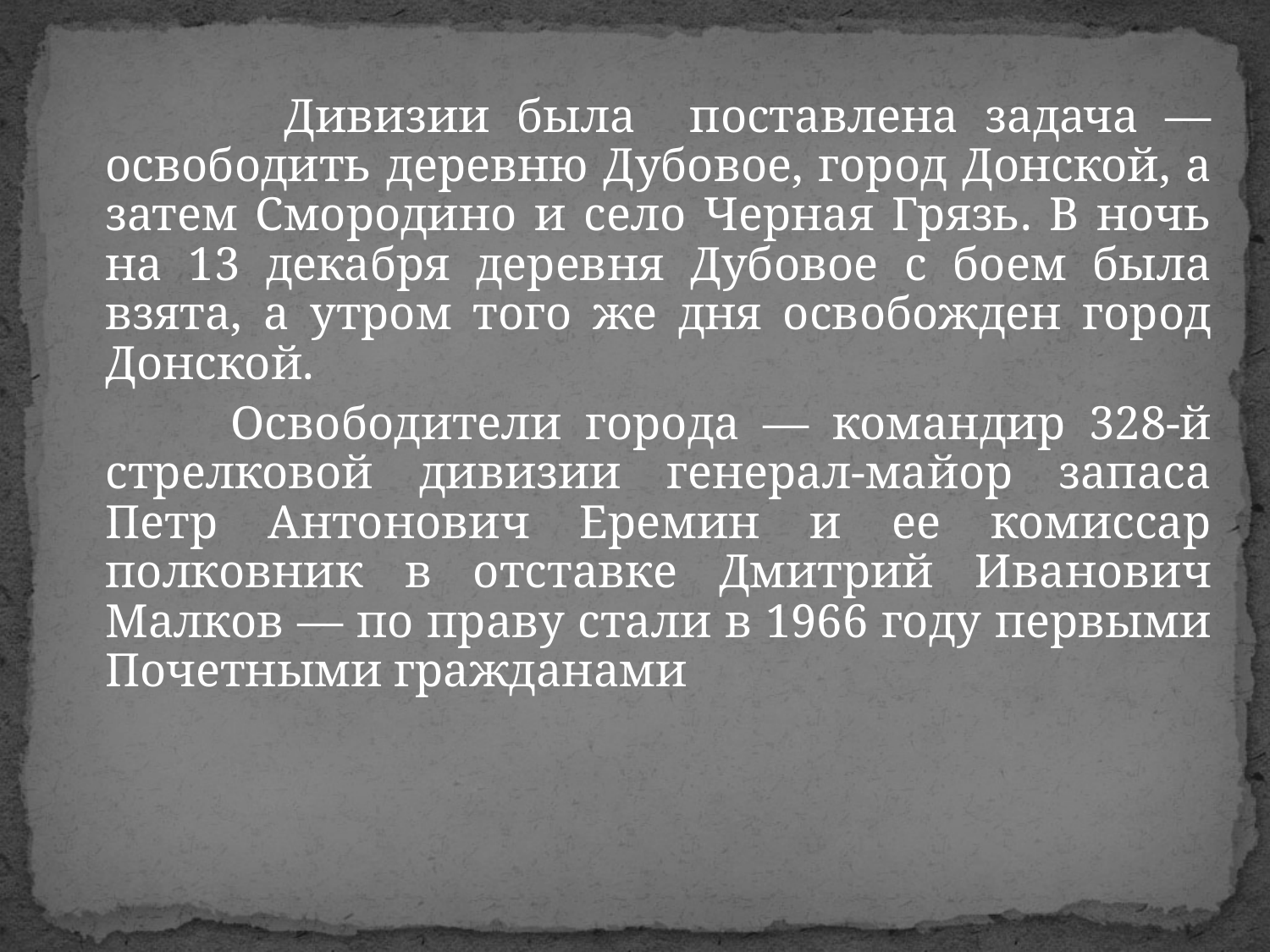

Дивизии была  поставлена задача — освободить деревню Дубовое, город Донской, а затем Смородино и село Черная Грязь. В ночь на 13 декабря деревня Дубовое с боем была взята, а утром того же дня освобожден город Донской.
       Освободители города — командир 328-й стрелковой дивизии генерал-майор запаса Петр Антонович Еремин и ее комиссар полковник в отставке Дмитрий Иванович Малков — по праву стали в 1966 году первыми Почетными гражданами